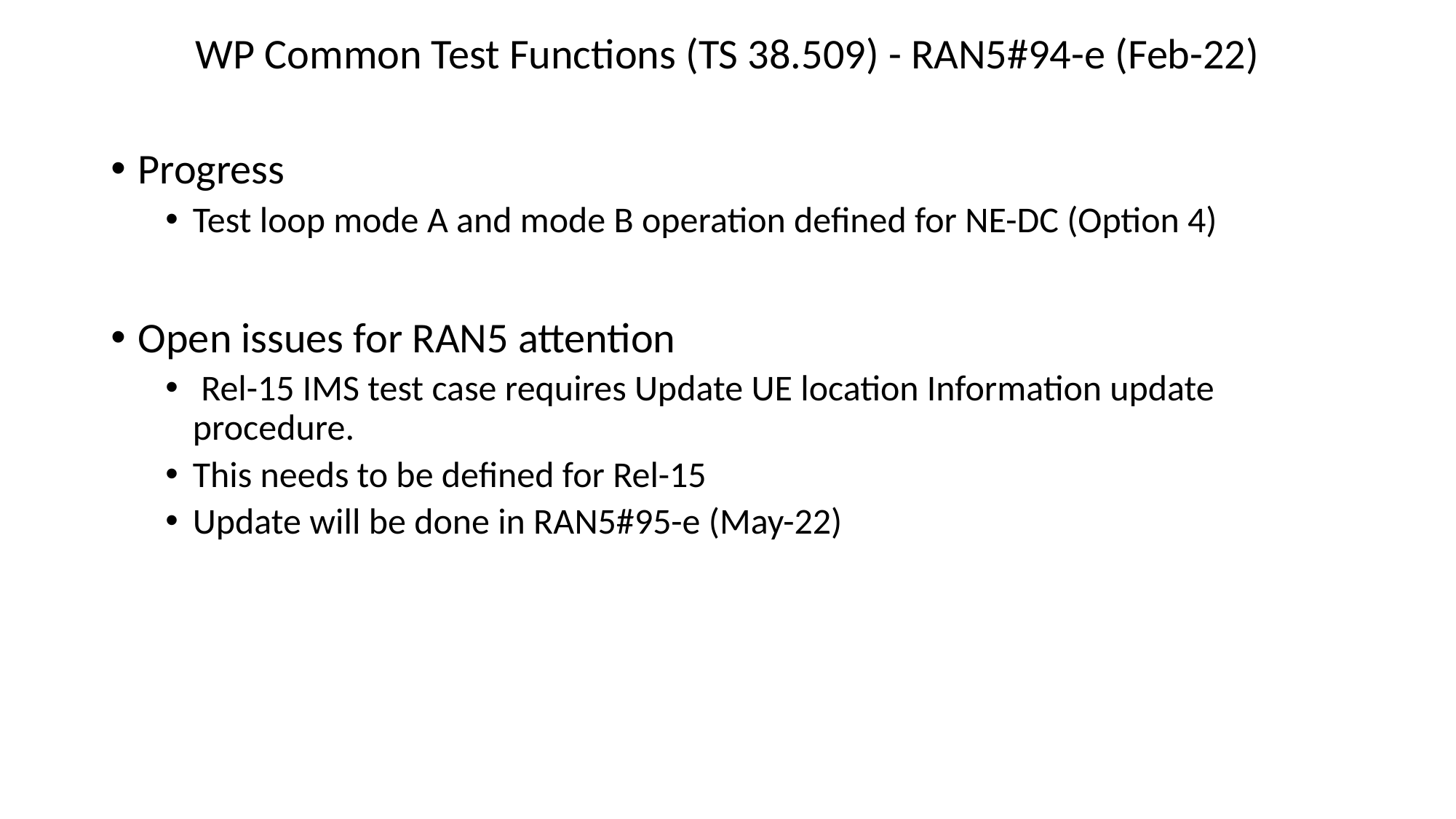

# WP Common Test Functions (TS 38.509) - RAN5#94-e (Feb-22)
Progress
Test loop mode A and mode B operation defined for NE-DC (Option 4)

Open issues for RAN5 attention
 Rel-15 IMS test case requires Update UE location Information update procedure.
This needs to be defined for Rel-15
Update will be done in RAN5#95-e (May-22)